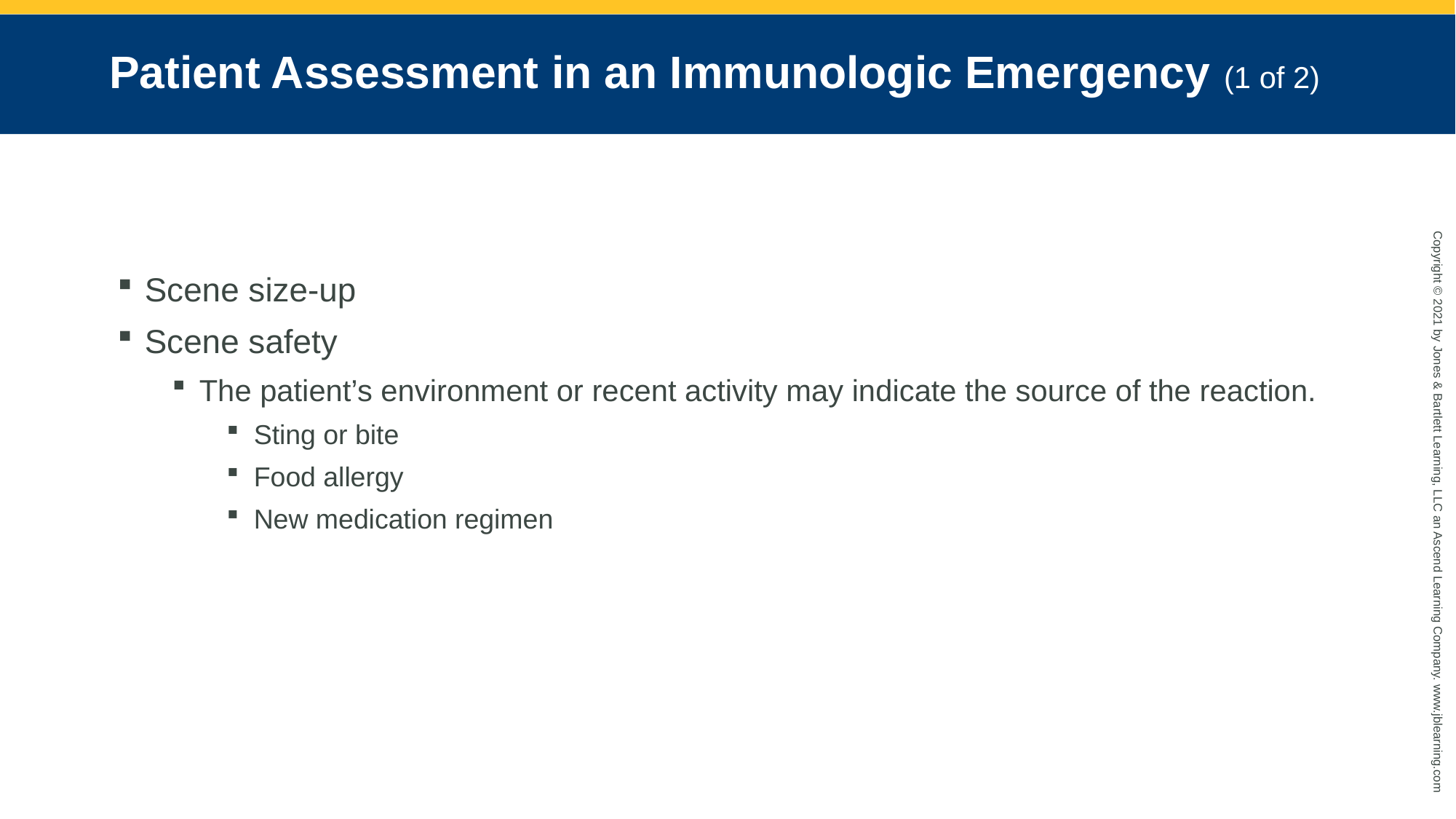

# Patient Assessment in an Immunologic Emergency (1 of 2)
Scene size-up
Scene safety
The patient’s environment or recent activity may indicate the source of the reaction.
Sting or bite
Food allergy
New medication regimen